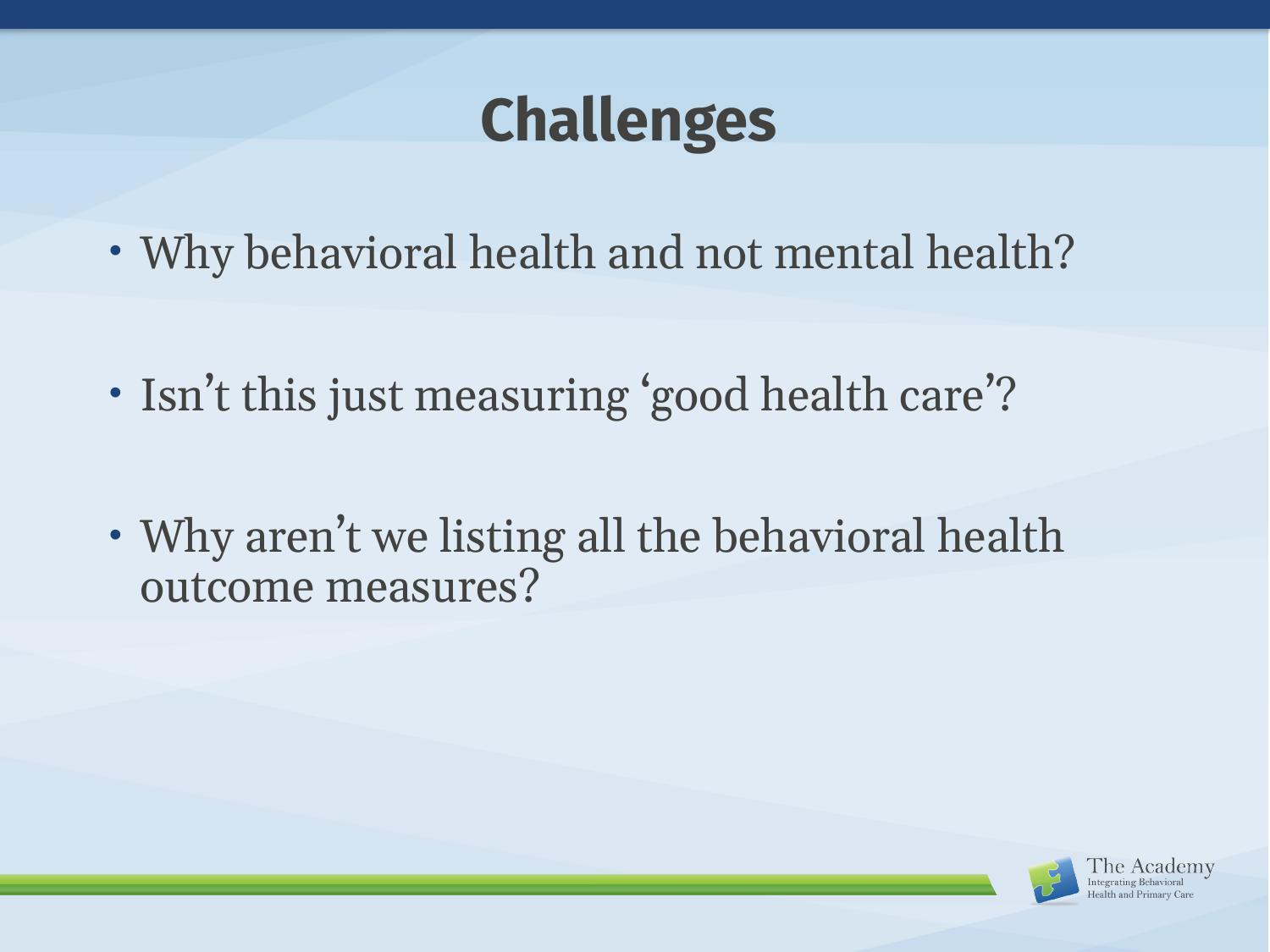

# Challenges
Why behavioral health and not mental health?

Isn’t this just measuring ‘good health care’?

Why aren’t we listing all the behavioral health outcome measures?